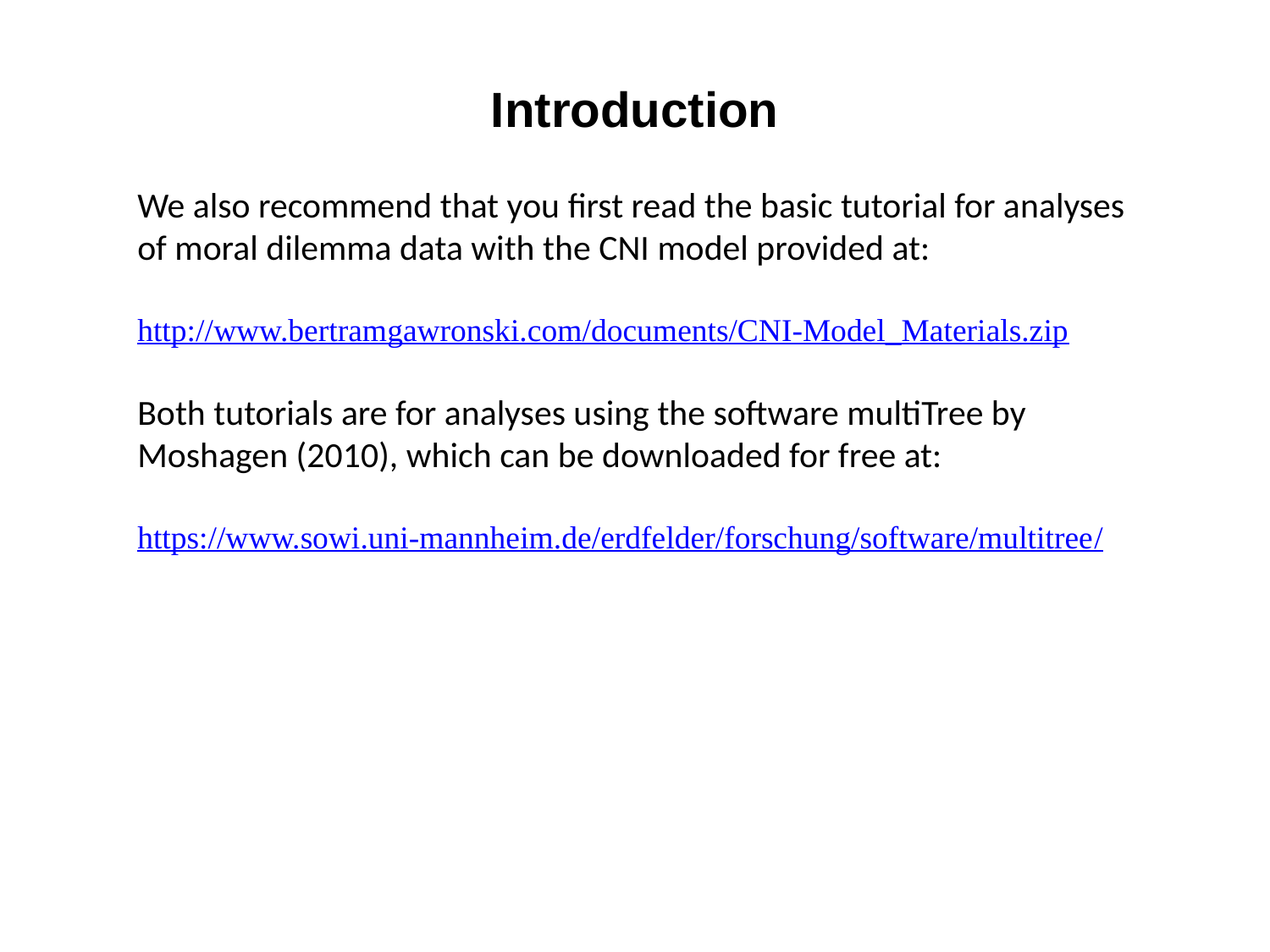

Introduction
We also recommend that you first read the basic tutorial for analyses of moral dilemma data with the CNI model provided at:

http://www.bertramgawronski.com/documents/CNI-Model_Materials.zip

Both tutorials are for analyses using the software multiTree by Moshagen (2010), which can be downloaded for free at:

https://www.sowi.uni-mannheim.de/erdfelder/forschung/software/multitree/